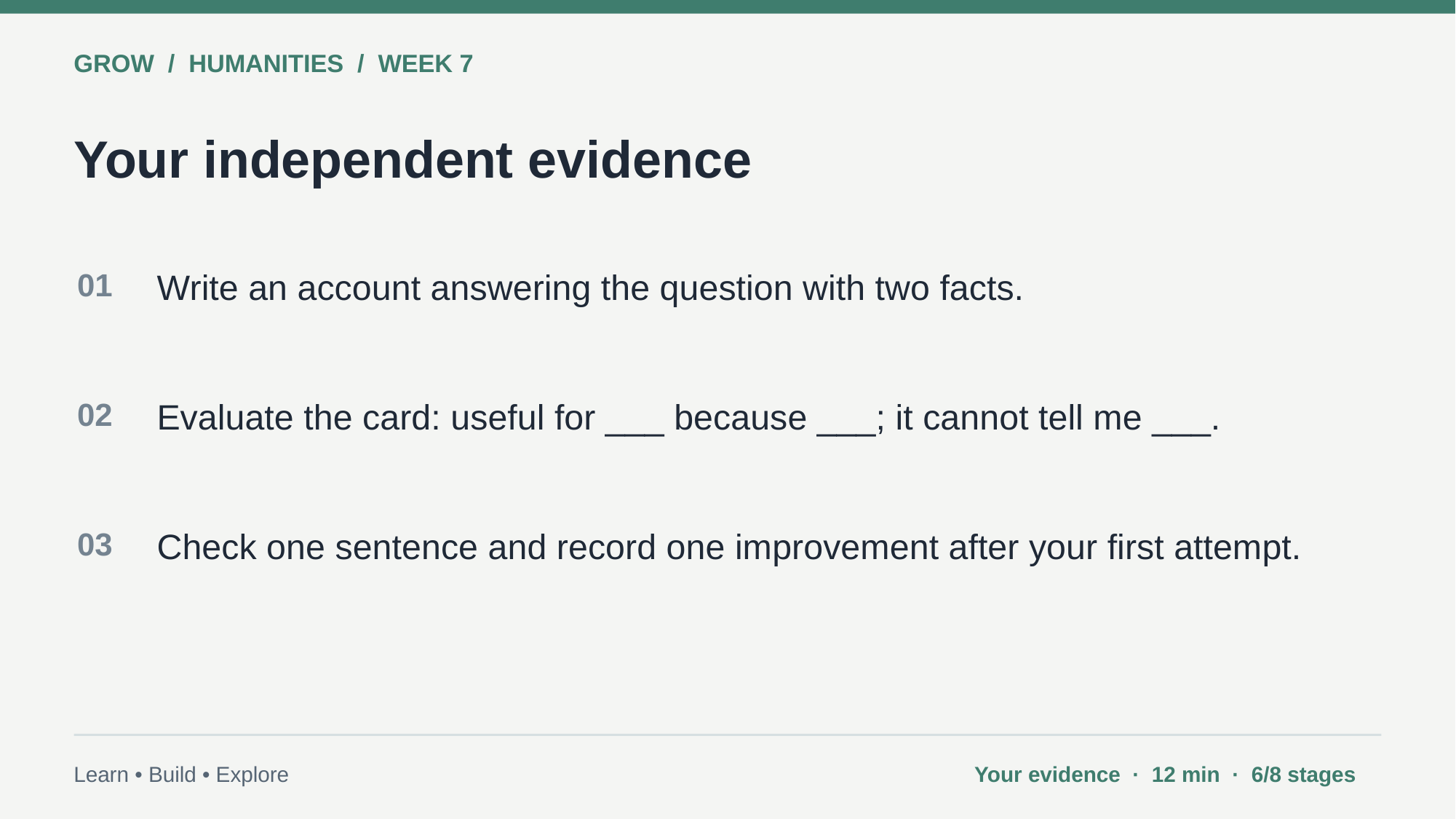

GROW  /  HUMANITIES  /  WEEK 7
Your independent evidence
01
Write an account answering the question with two facts.
02
Evaluate the card: useful for ___ because ___; it cannot tell me ___.
03
Check one sentence and record one improvement after your first attempt.

Learn • Build • Explore
Your evidence  ·  12 min  ·  6/8 stages